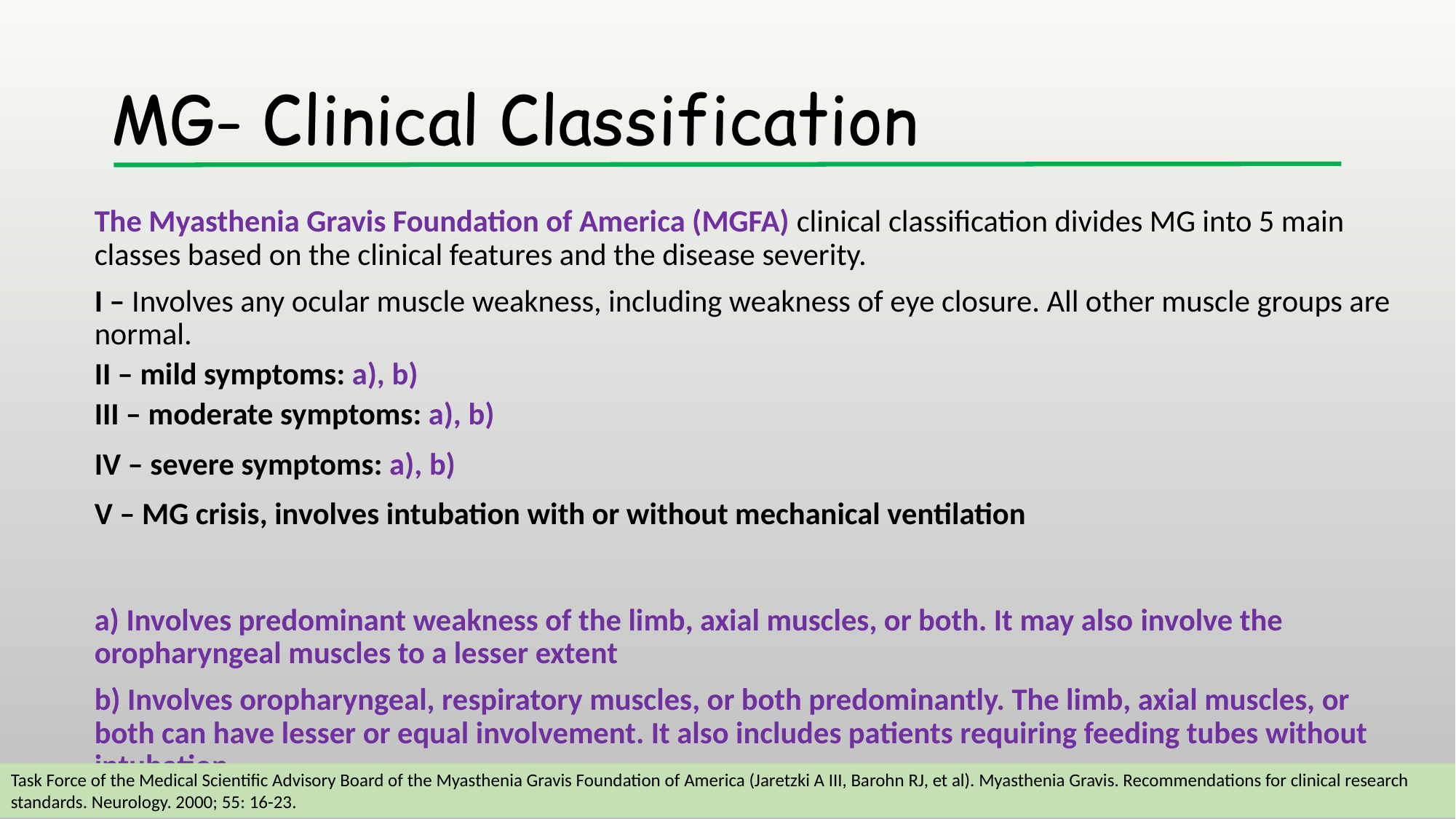

# MG- Clinical Classification

The Myasthenia Gravis Foundation of America (MGFA) clinical classification divides MG into 5 main classes based on the clinical features and the disease severity.
I – Involves any ocular muscle weakness, including weakness of eye closure. All other muscle groups are normal.
II – mild symptoms: а), b)
III – moderate symptoms: а), b)
IV – severe symptoms: а), b)
V – MG crisis, involves intubation with or without mechanical ventilation

а) Involves predominant weakness of the limb, axial muscles, or both. It may also involve the oropharyngeal muscles to a lesser extent
b) Involves oropharyngeal, respiratory muscles, or both predominantly. The limb, axial muscles, or both can have lesser or equal involvement. It also includes patients requiring feeding tubes without intubation

Task Force of the Medical Scientific Advisory Board of the Myasthenia Gravis Foundation of America (Jaretzki A III, Barohn RJ, et al). Myasthenia Gravis. Recommendations for clinical research standards. Neurology. 2000; 55: 16-23.